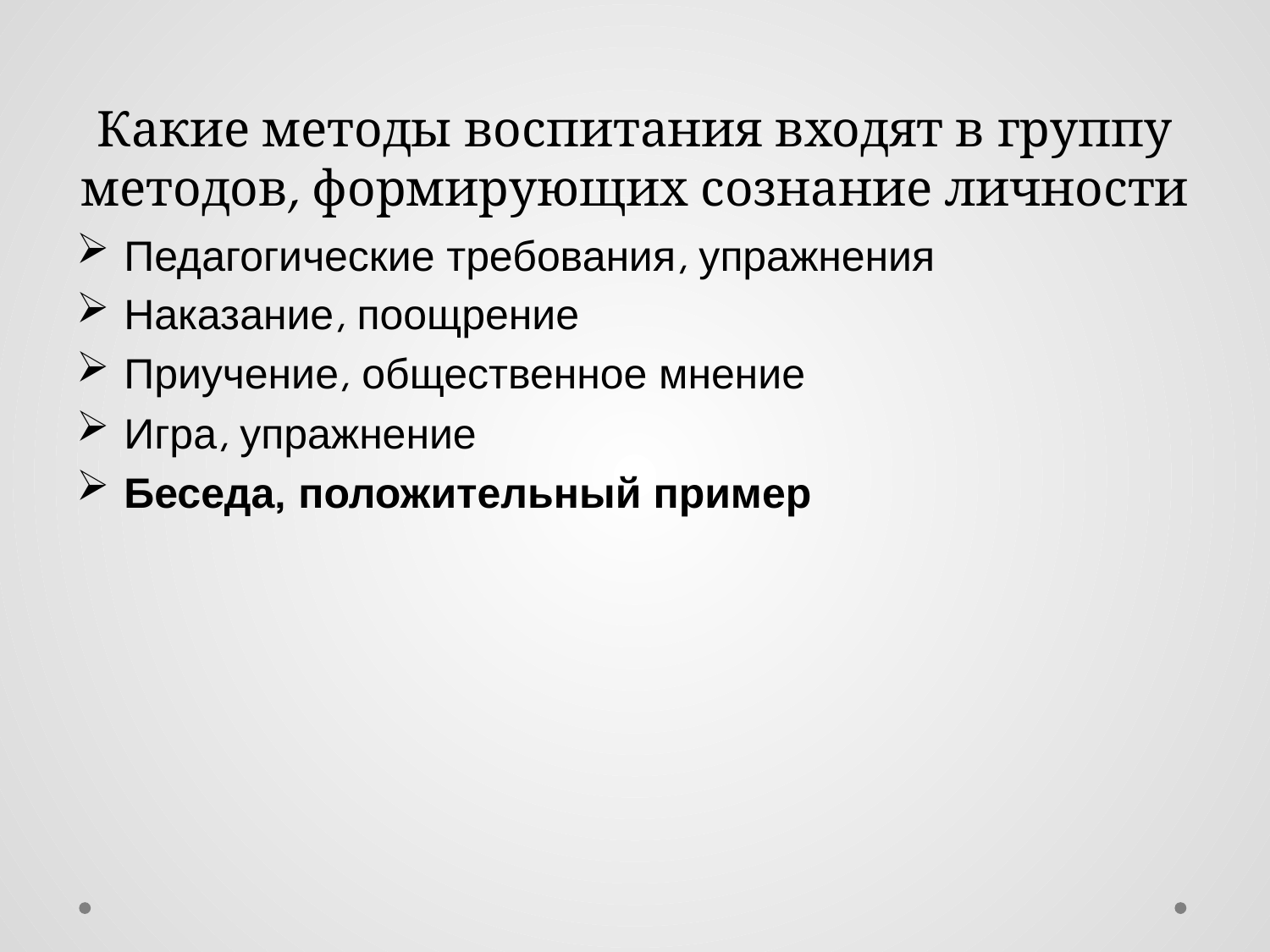

# Какие методы воспитания входят в группу методов, формирующих сознание личности
Педагогические требования, упражнения
Наказание, поощрение
Приучение, общественное мнение
Игра, упражнение
Беседа, положительный пример